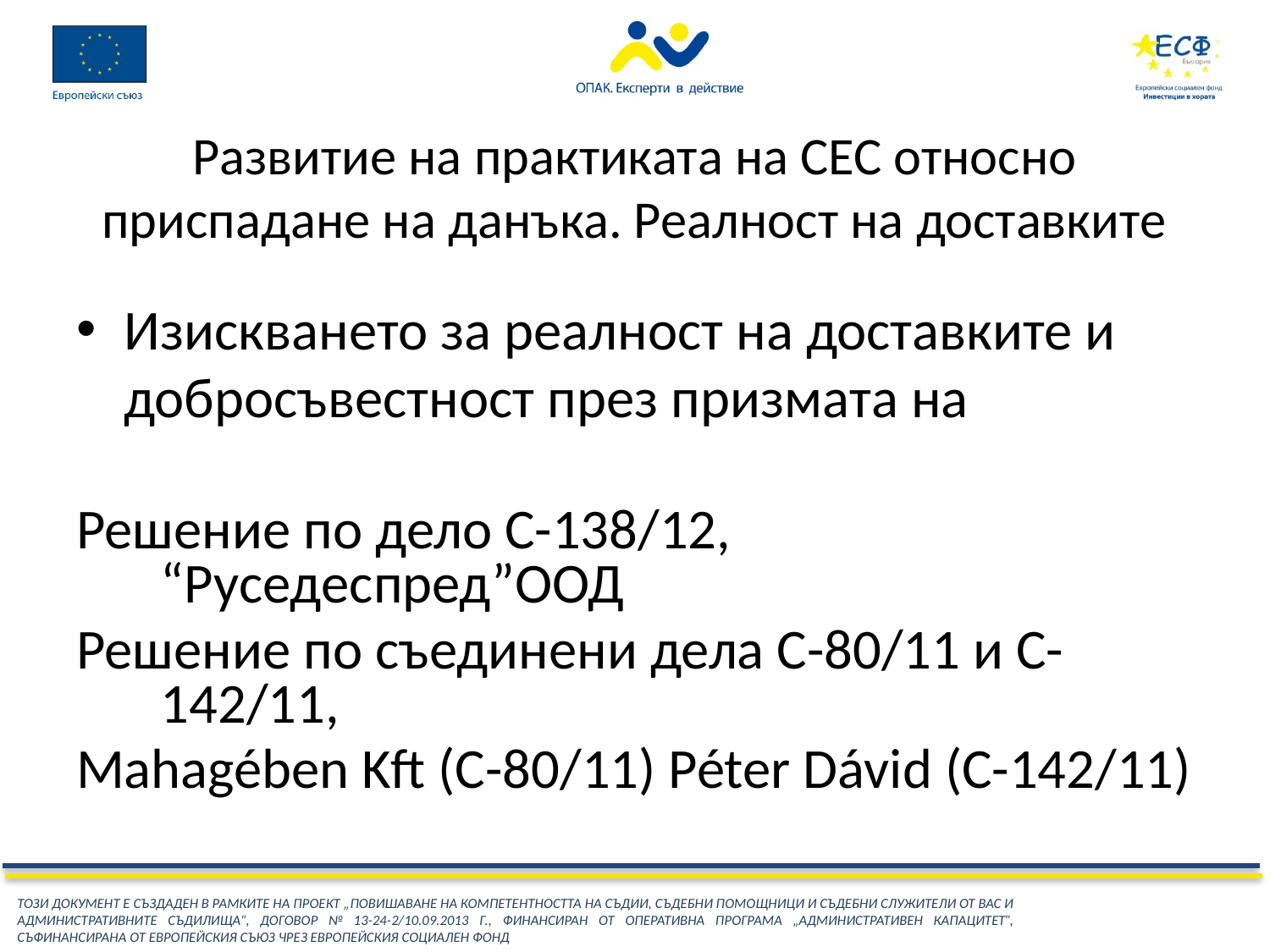

# Развитие на практиката на СЕС относно приспадане на данъка. Реалност на доставките
Изискването за реалност на доставките и добросъвестност през призмата на

Решение по дело С-138/12, “Руседеспред”ООД
Решение по съединени дела С-80/11 и С-142/11,
Mahagében Kft (C-80/11) Péter Dávid (C-142/11)